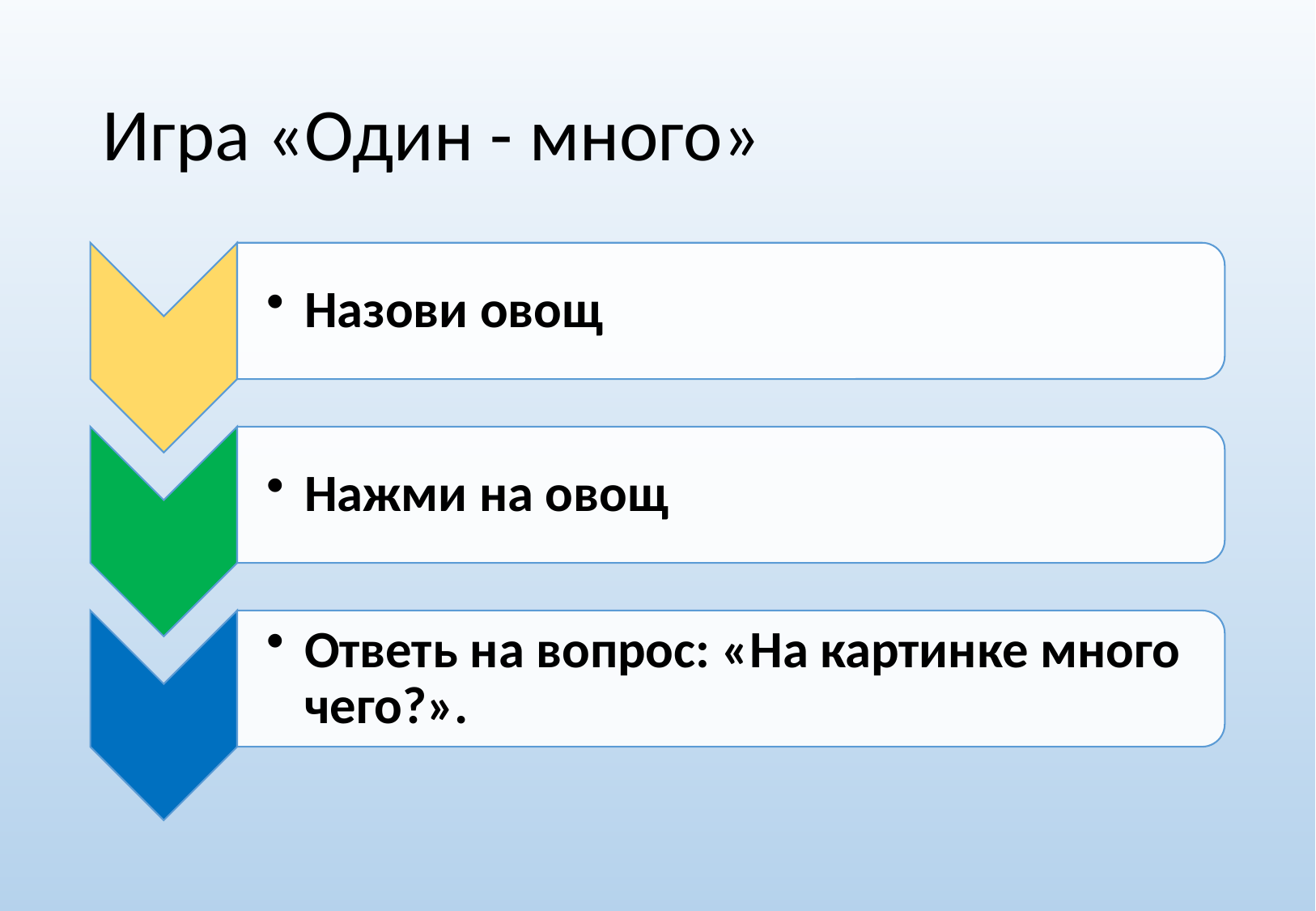

# Игра «Один - много»

Назови овощ

Нажми на овощ

Ответь на вопрос: «На картинке много чего?».